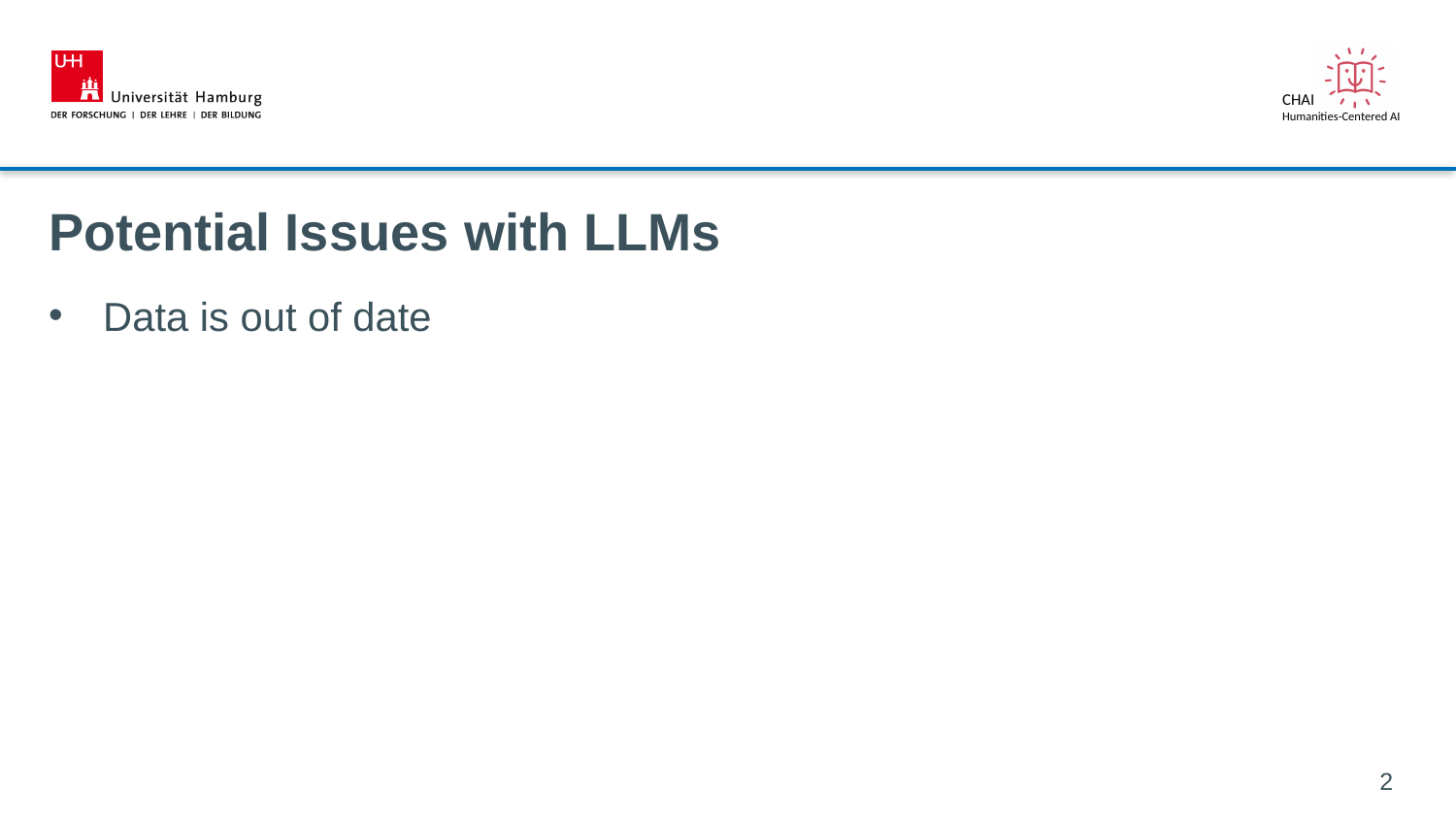

# Potential Issues with LLMs
Data is out of date
2